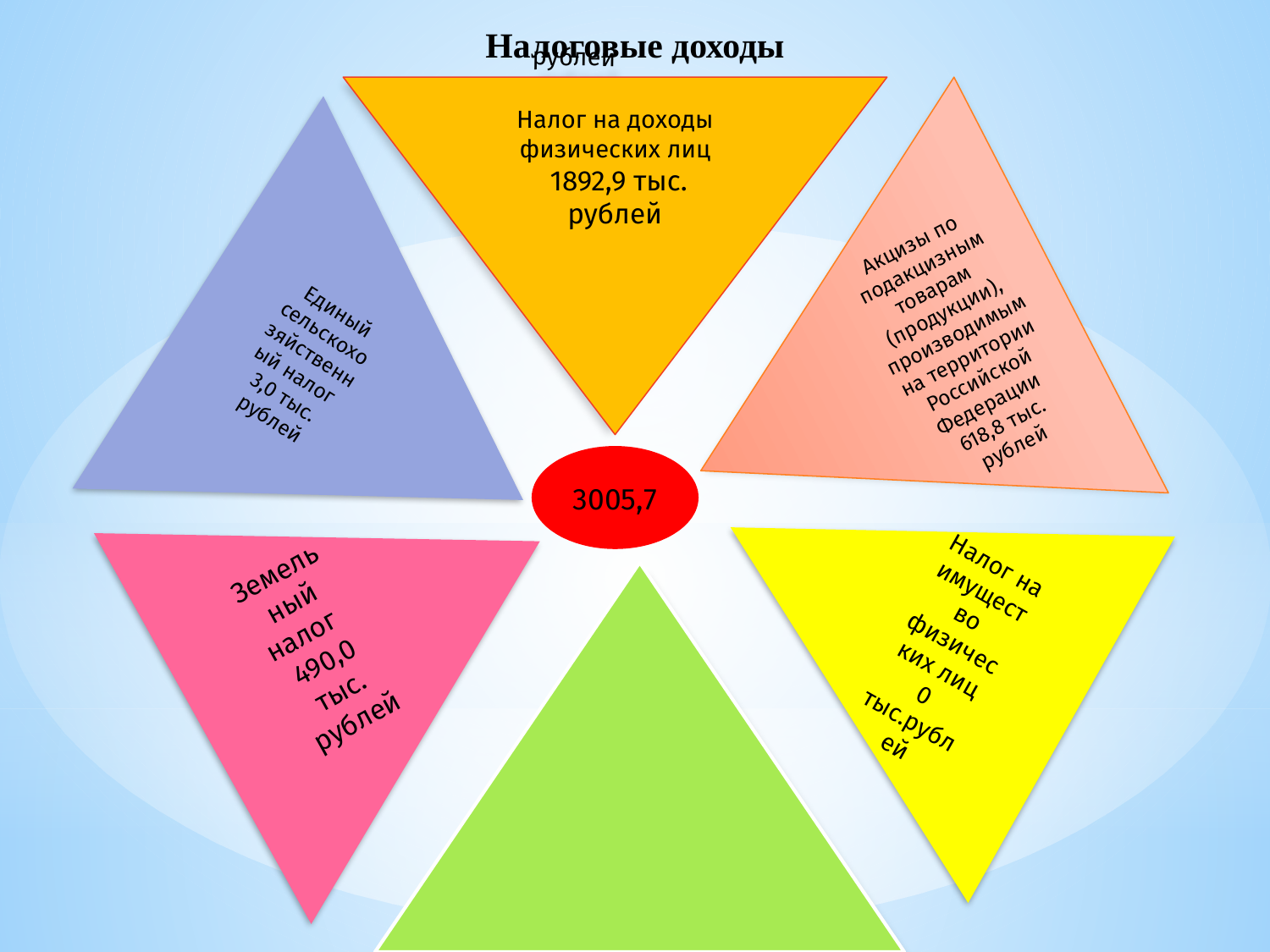

# Налоговые доходы
Налог на доходы физических лиц
 1892,9 тыс. рублей
Акцизы по подакцизным товарам (продукции),
производимым на территории Российской Федерации
618,8 тыс. рублей
Единый сельскохозяйственный налог
3,0 тыс. рублей
Налог на имущество физических лиц
0 тыс.рублей
Земельный налог
490,0 тыс. рублей
3005,7

Государственная пошлина за совершение нотариальных действий 1,0 тыс. рублей